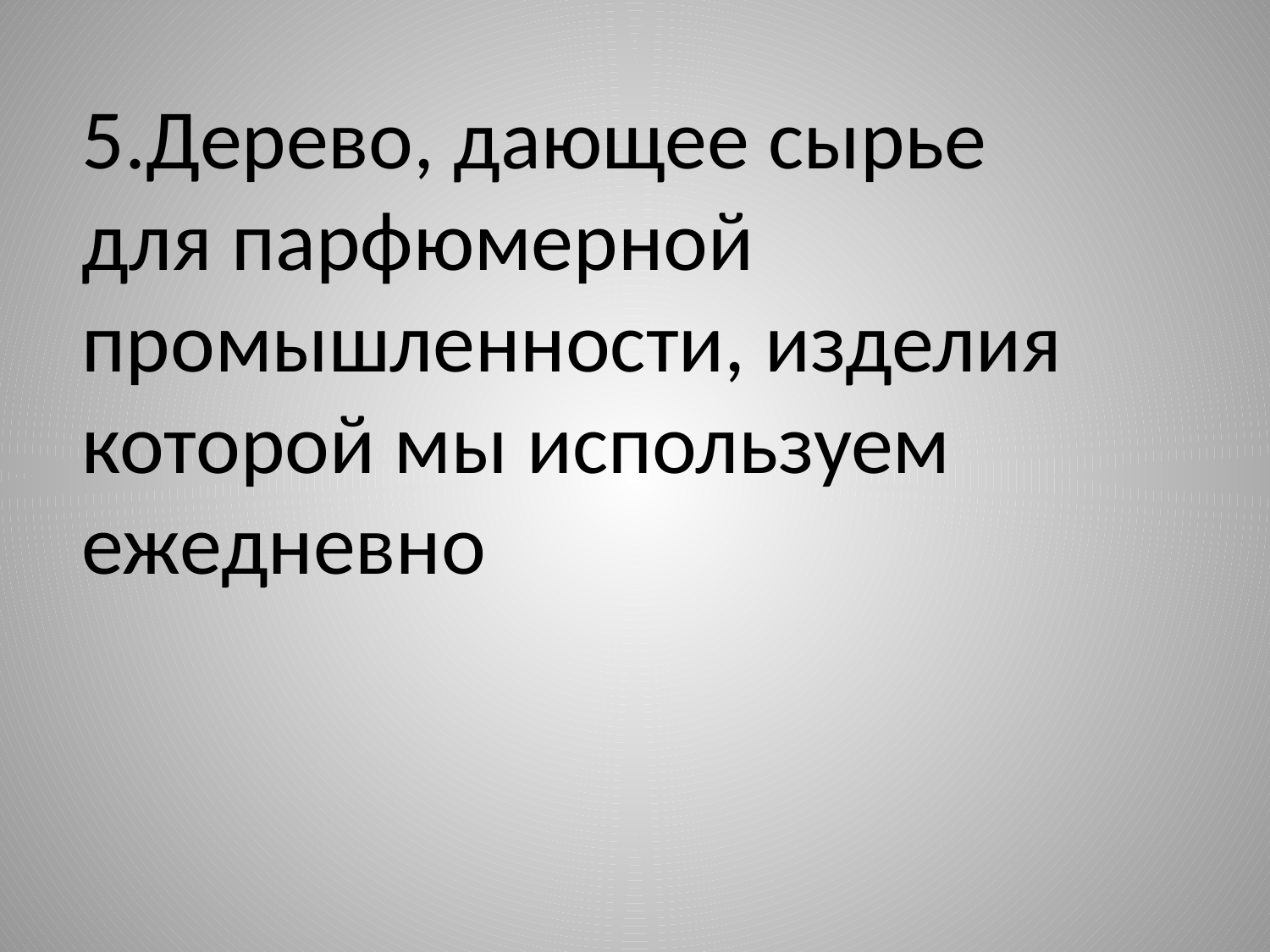

5.Дерево, дающее сырье для парфюмерной промышленности, изделия которой мы используем ежедневно